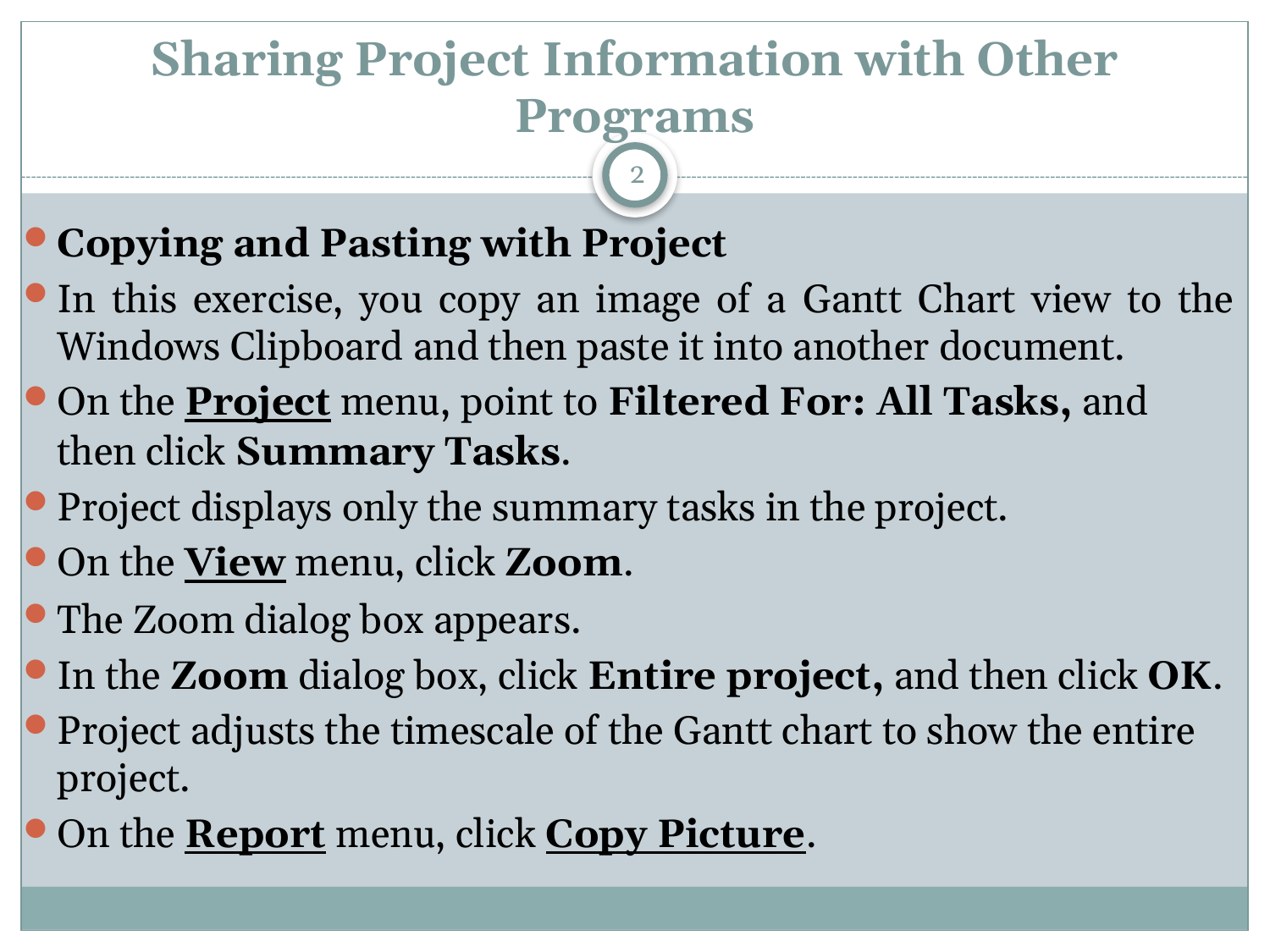

# Sharing Project Information with Other Programs
2
Copying and Pasting with Project
In this exercise, you copy an image of a Gantt Chart view to the Windows Clipboard and then paste it into another document.
On the Project menu, point to Filtered For: All Tasks, and then click Summary Tasks.
Project displays only the summary tasks in the project.
On the View menu, click Zoom.
The Zoom dialog box appears.
In the Zoom dialog box, click Entire project, and then click OK.
Project adjusts the timescale of the Gantt chart to show the entire project.
On the Report menu, click Copy Picture.